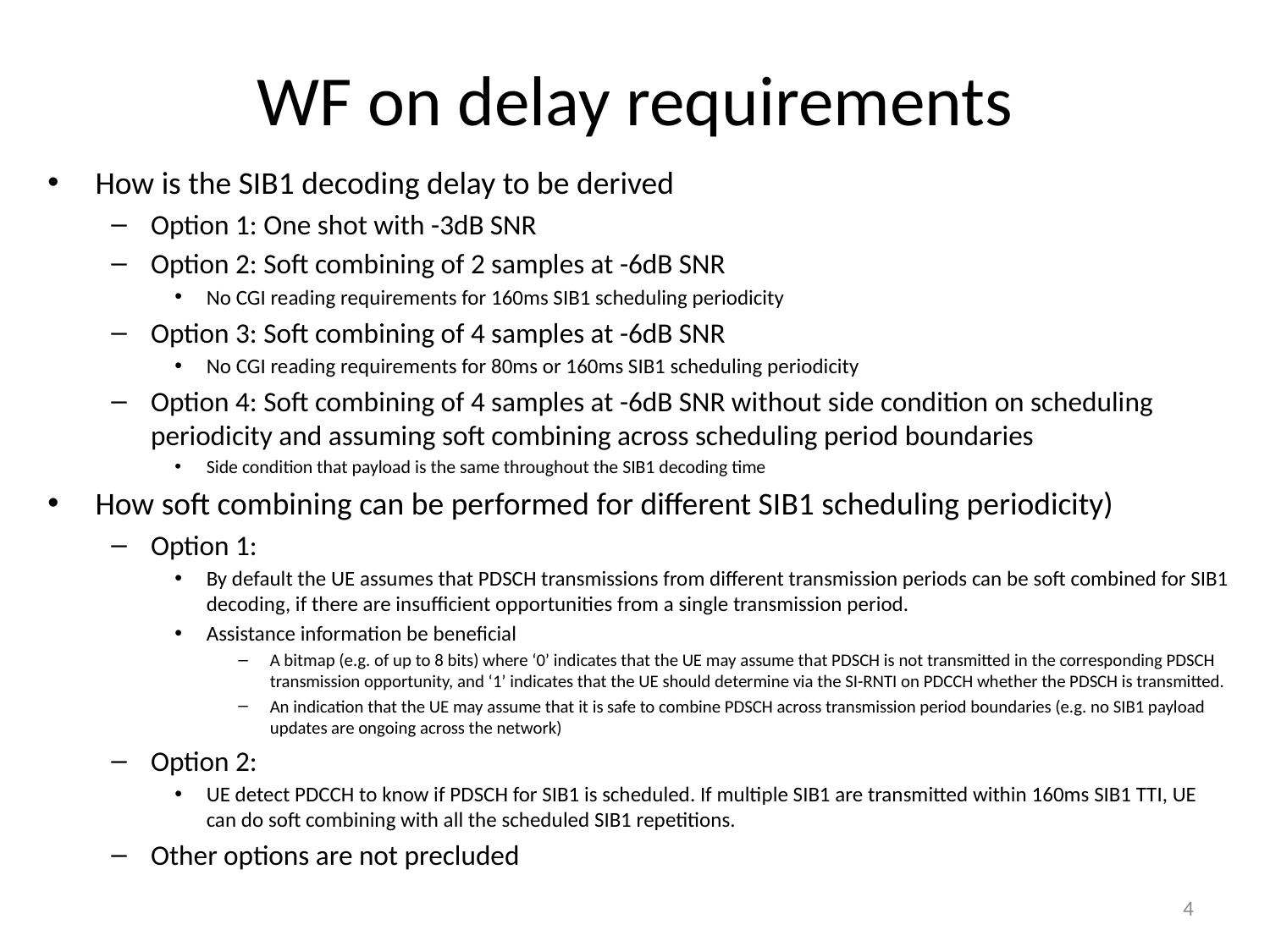

# WF on delay requirements
How is the SIB1 decoding delay to be derived
Option 1: One shot with -3dB SNR
Option 2: Soft combining of 2 samples at -6dB SNR
No CGI reading requirements for 160ms SIB1 scheduling periodicity
Option 3: Soft combining of 4 samples at -6dB SNR
No CGI reading requirements for 80ms or 160ms SIB1 scheduling periodicity
Option 4: Soft combining of 4 samples at -6dB SNR without side condition on scheduling periodicity and assuming soft combining across scheduling period boundaries
Side condition that payload is the same throughout the SIB1 decoding time
How soft combining can be performed for different SIB1 scheduling periodicity)
Option 1:
By default the UE assumes that PDSCH transmissions from different transmission periods can be soft combined for SIB1 decoding, if there are insufficient opportunities from a single transmission period.
Assistance information be beneficial
A bitmap (e.g. of up to 8 bits) where ‘0’ indicates that the UE may assume that PDSCH is not transmitted in the corresponding PDSCH transmission opportunity, and ‘1’ indicates that the UE should determine via the SI-RNTI on PDCCH whether the PDSCH is transmitted.
An indication that the UE may assume that it is safe to combine PDSCH across transmission period boundaries (e.g. no SIB1 payload updates are ongoing across the network)
Option 2:
UE detect PDCCH to know if PDSCH for SIB1 is scheduled. If multiple SIB1 are transmitted within 160ms SIB1 TTI, UE can do soft combining with all the scheduled SIB1 repetitions.
Other options are not precluded

4